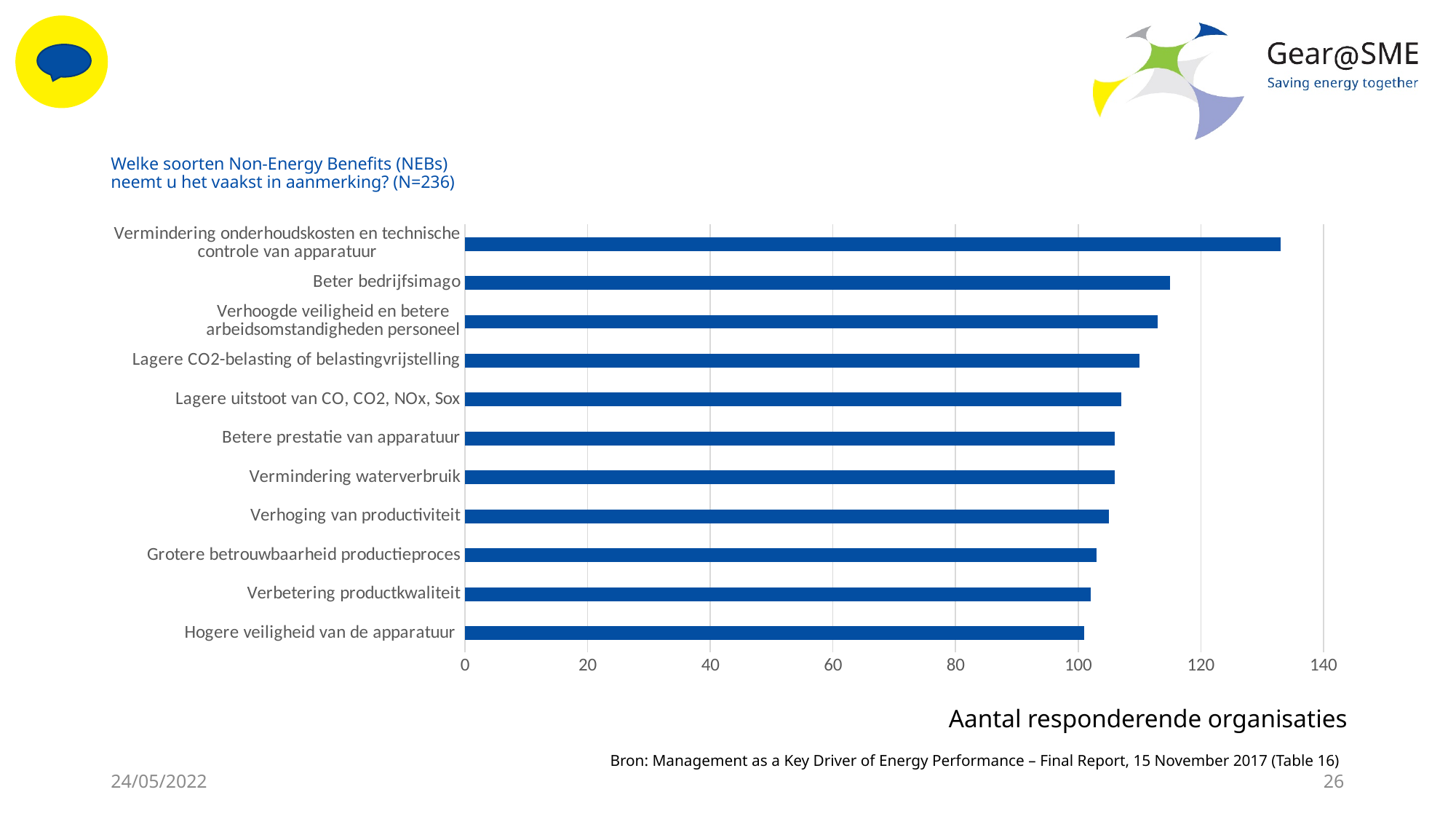

# Welke soorten Non-Energy Benefits (NEBs) neemt u het vaakst in aanmerking? (N=236)

### Chart

| Category | Datenreihe 1 |
|---|---|
| Hogere veiligheid van de apparatuur  | 101.0 |
| Verbetering productkwaliteit | 102.0 |
| Grotere betrouwbaarheid productieproces | 103.0 |
| Verhoging van productiviteit | 105.0 |
| Vermindering waterverbruik | 106.0 |
| Betere prestatie van apparatuur | 106.0 |
| Lagere uitstoot van CO, CO2, NOx, Sox | 107.0 |
| Lagere CO2-belasting of belastingvrijstelling | 110.0 |
| Verhoogde veiligheid en betere arbeidsomstandigheden personeel | 113.0 |
| Beter bedrijfsimago | 115.0 |
| Vermindering onderhoudskosten en technische controle van apparatuur | 133.0 |
Aantal responderende organisaties
Bron: Management as a Key Driver of Energy Performance – Final Report, 15 November 2017 (Table 16)

24/05/2022
26